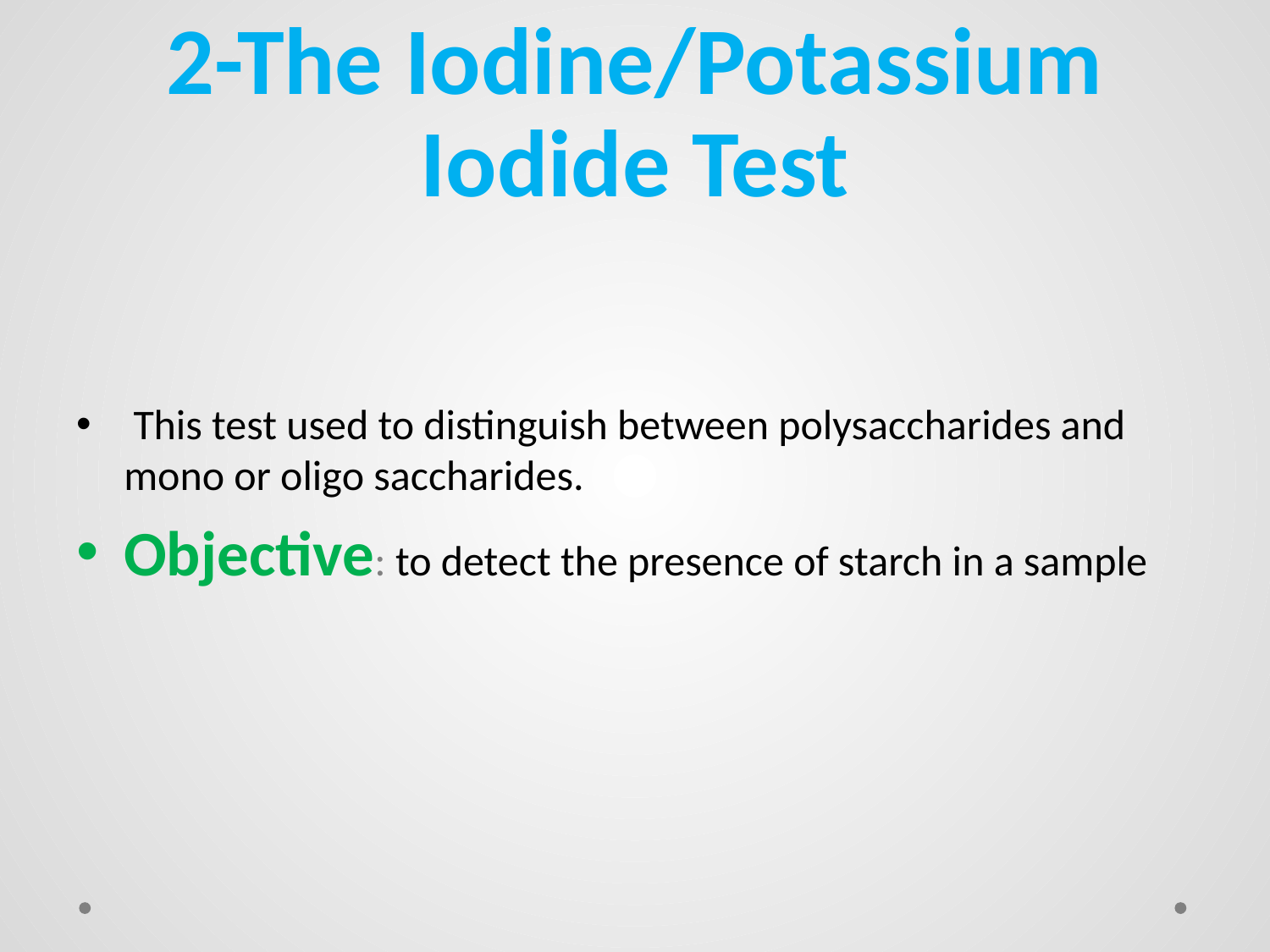

# 2-The Iodine/Potassium Iodide Test
 This test used to distinguish between polysaccharides and mono or oligo saccharides.
Objective: to detect the presence of starch in a sample